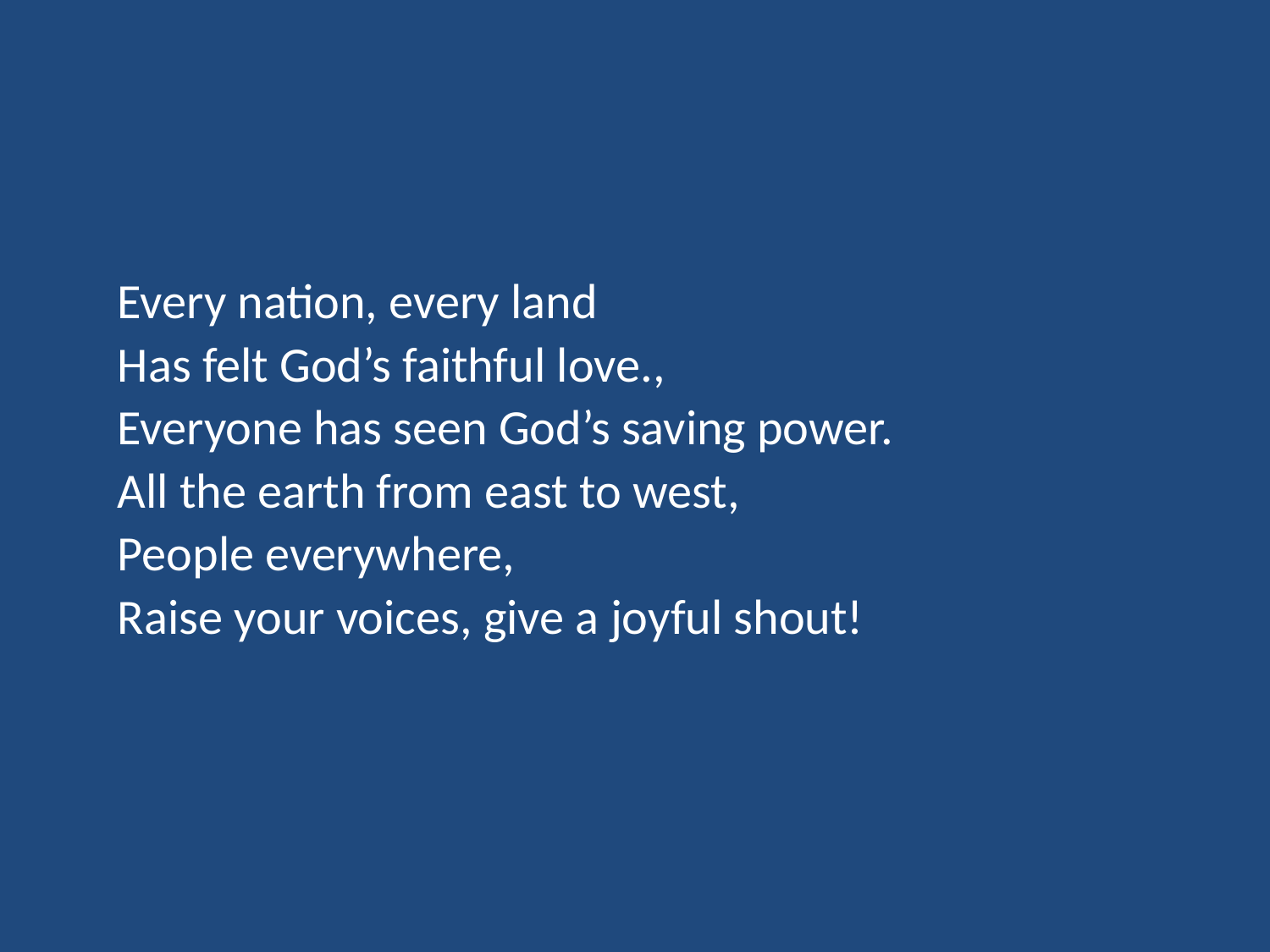

Every nation, every land
Has felt God’s faithful love.,
Everyone has seen God’s saving power.
All the earth from east to west,
People everywhere,
Raise your voices, give a joyful shout!